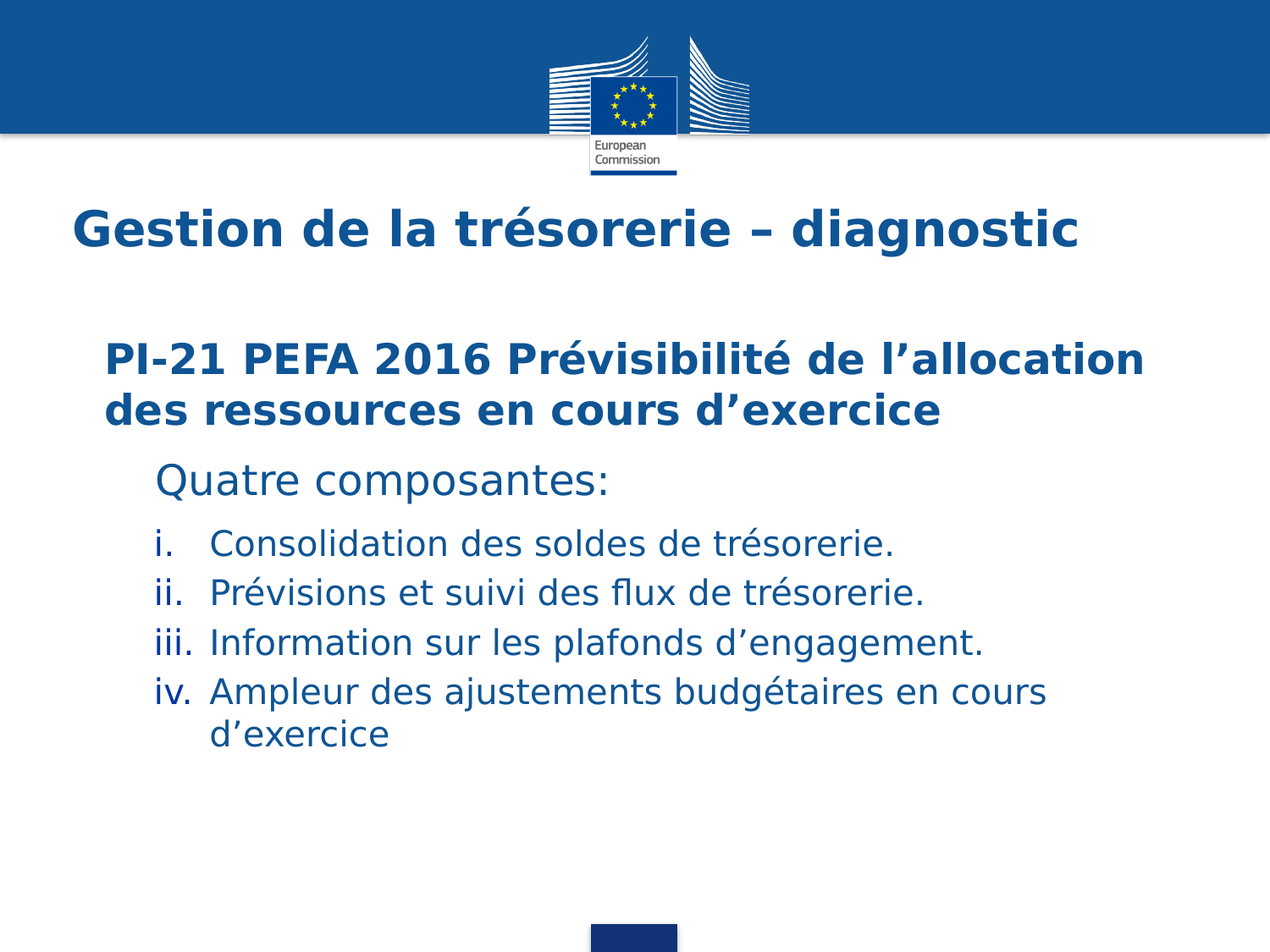

# Gestion de la trésorerie – diagnostic
PI-21 PEFA 2016 Prévisibilité de l’allocation des ressources en cours d’exercice
Quatre composantes:
Consolidation des soldes de trésorerie.
Prévisions et suivi des flux de trésorerie.
Information sur les plafonds d’engagement.
Ampleur des ajustements budgétaires en cours d’exercice